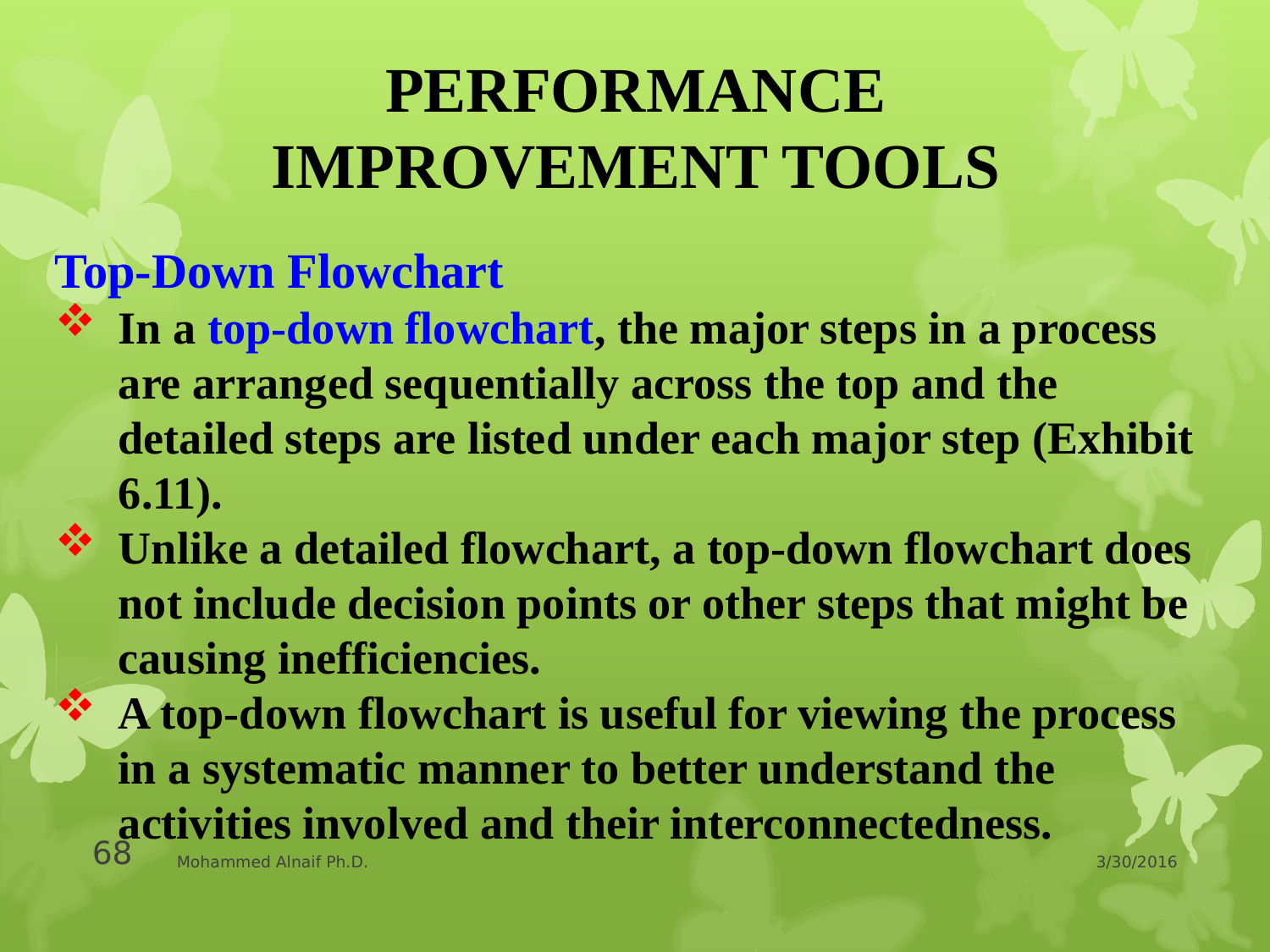

PERFORMANCE IMPROVEMENT TOOLS
Top-Down Flowchart
In a top-down flowchart, the major steps in a process are arranged sequentially across the top and the detailed steps are listed under each major step (Exhibit 6.11).
Unlike a detailed flowchart, a top-down flowchart does not include decision points or other steps that might be causing inefficiencies.
A top-down flowchart is useful for viewing the process in a systematic manner to better understand the activities involved and their interconnectedness.
68
Mohammed Alnaif Ph.D.
3/30/2016